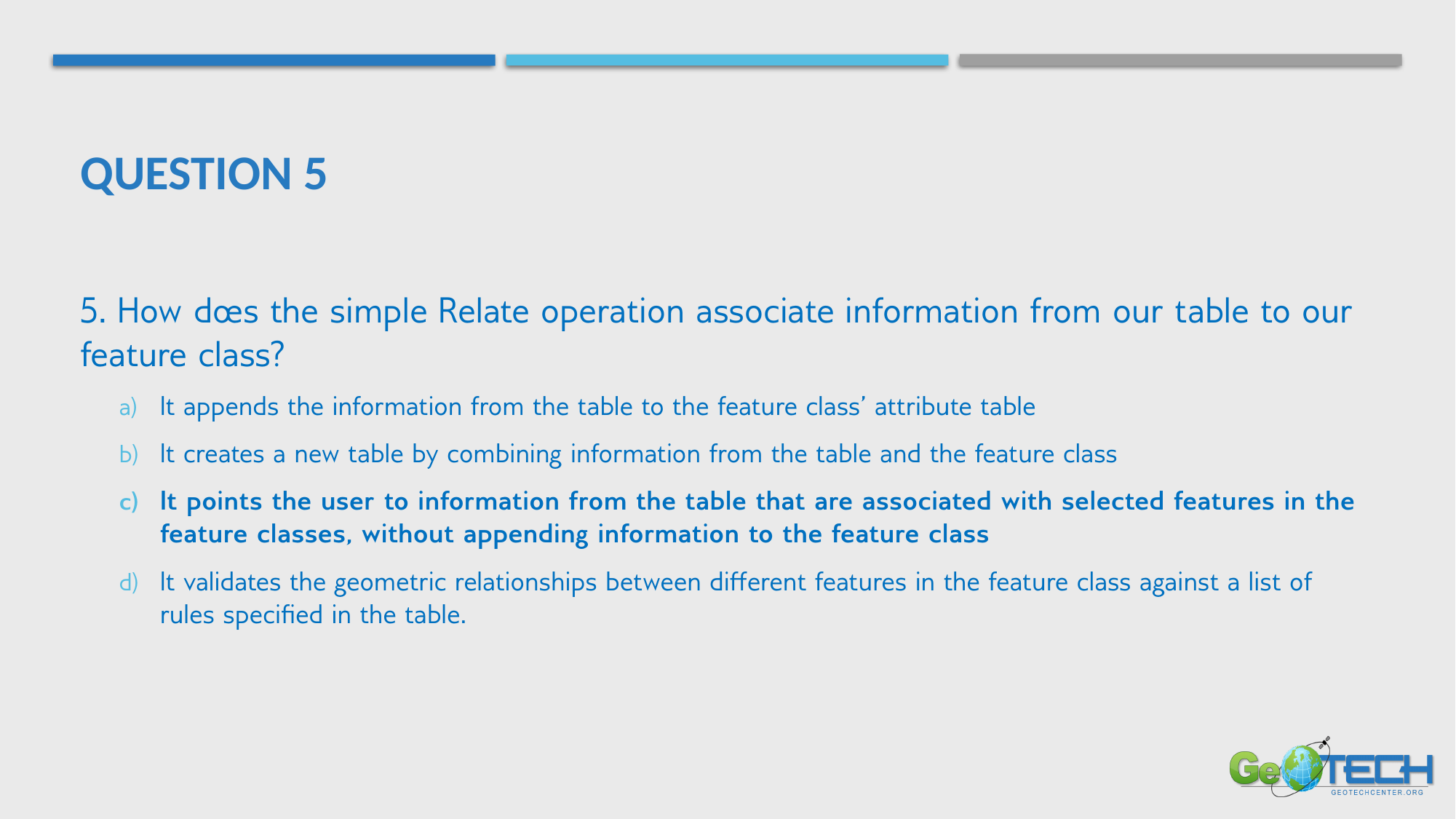

# Question 5
5. How does the simple Relate operation associate information from our table to our feature class?
It appends the information from the table to the feature class’ attribute table
It creates a new table by combining information from the table and the feature class
It points the user to information from the table that are associated with selected features in the feature classes, without appending information to the feature class
It validates the geometric relationships between different features in the feature class against a list of rules specified in the table.